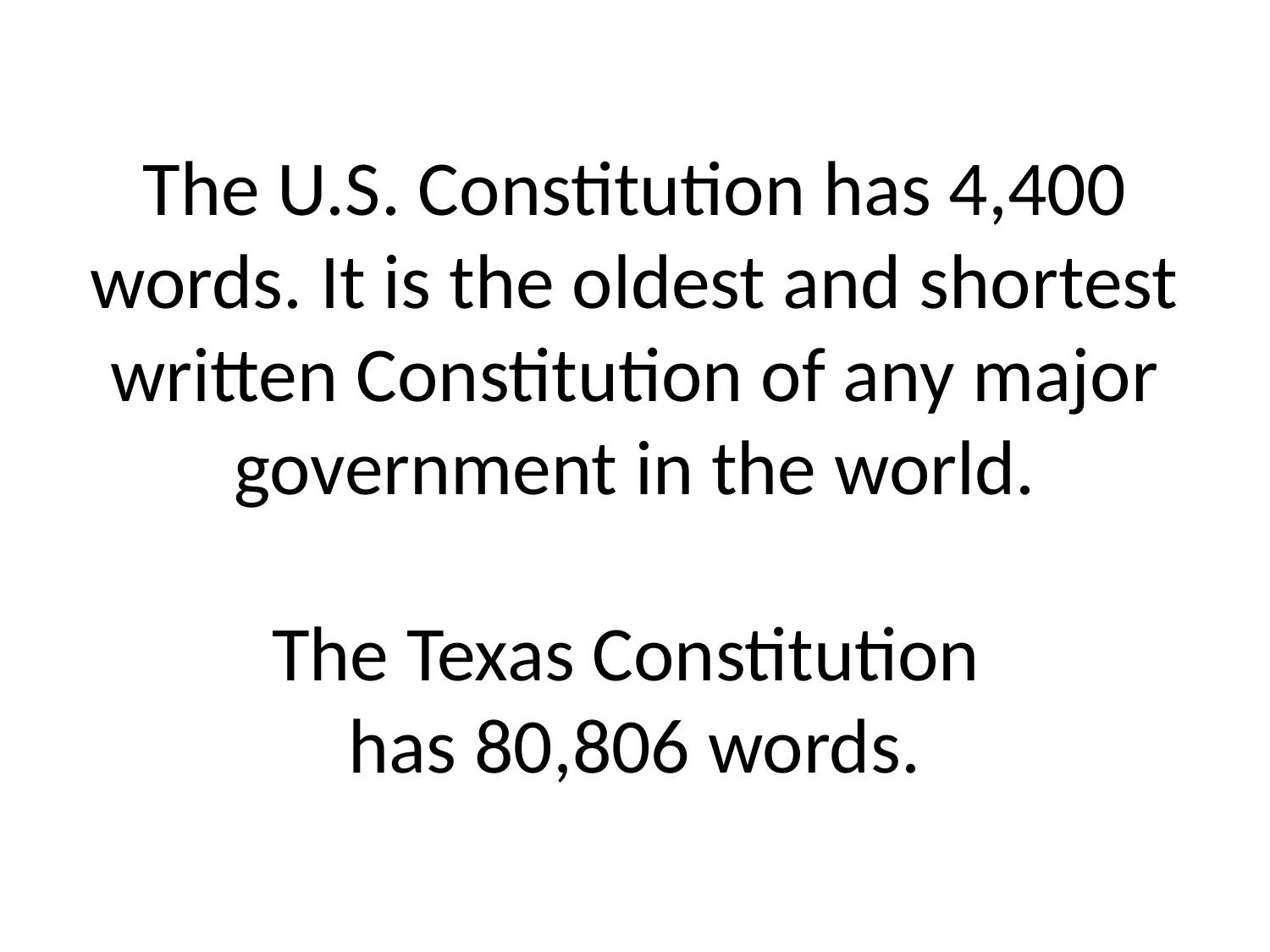

# The U.S. Constitution has 4,400 words. It is the oldest and shortest written Constitution of any major government in the world. The Texas Constitution has 80,806 words.